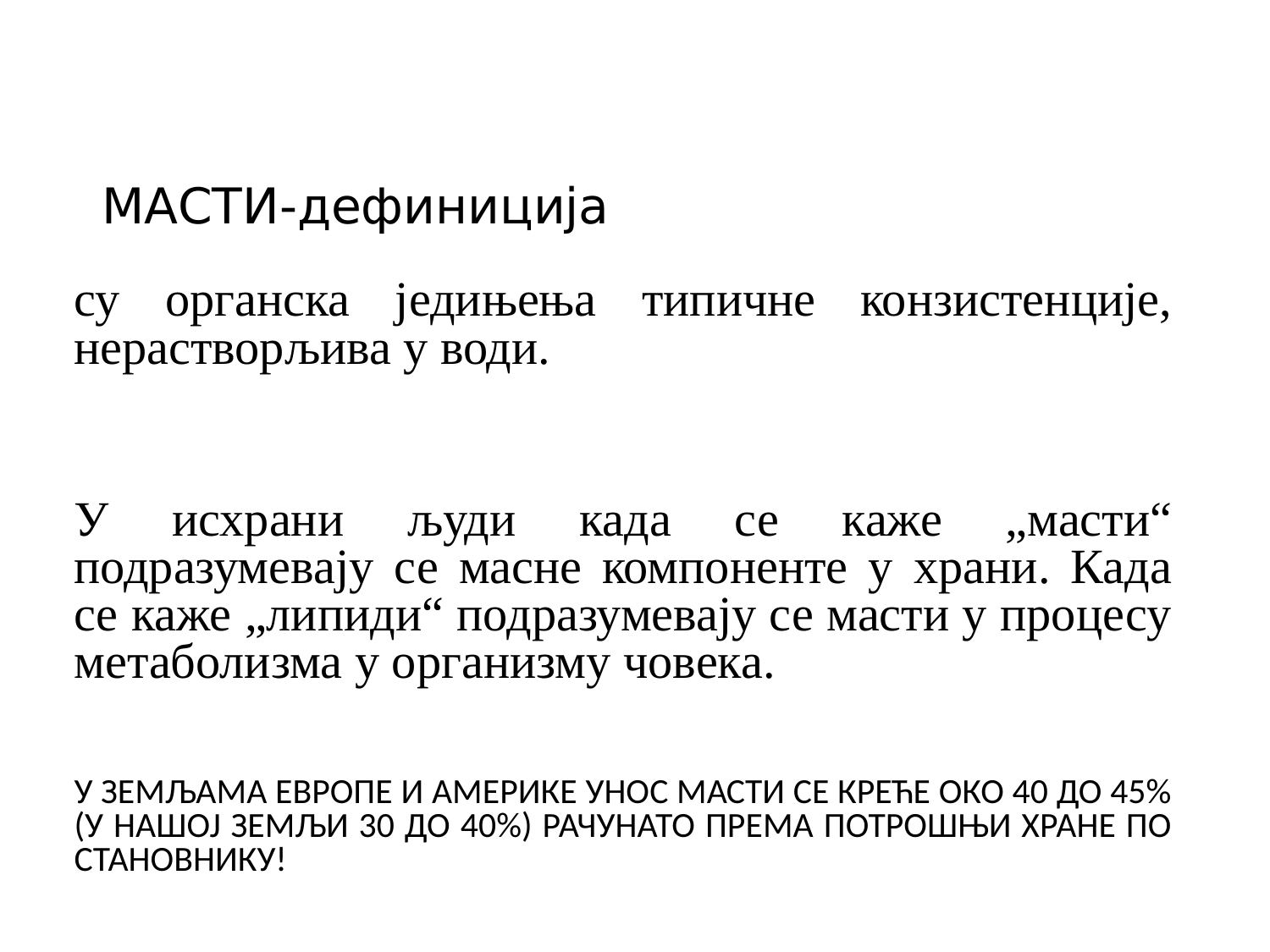

МАСТИ-дефиниција
	су органска једињења типичне конзистенције, нерастворљива у води.

	У исхрани људи када се каже „масти“ подразумевају се масне компоненте у храни. Када се каже „липиди“ подразумевају се масти у процесу метаболизма у организму човека.

	У ЗЕМЉАМА ЕВРОПЕ И АМЕРИКЕ УНОС МАСТИ СЕ КРЕЋЕ ОКО 40 ДО 45% (У НАШОЈ ЗЕМЉИ 30 ДО 40%) РАЧУНАТО ПРЕМА ПОТРОШЊИ ХРАНЕ ПО СТАНОВНИКУ!